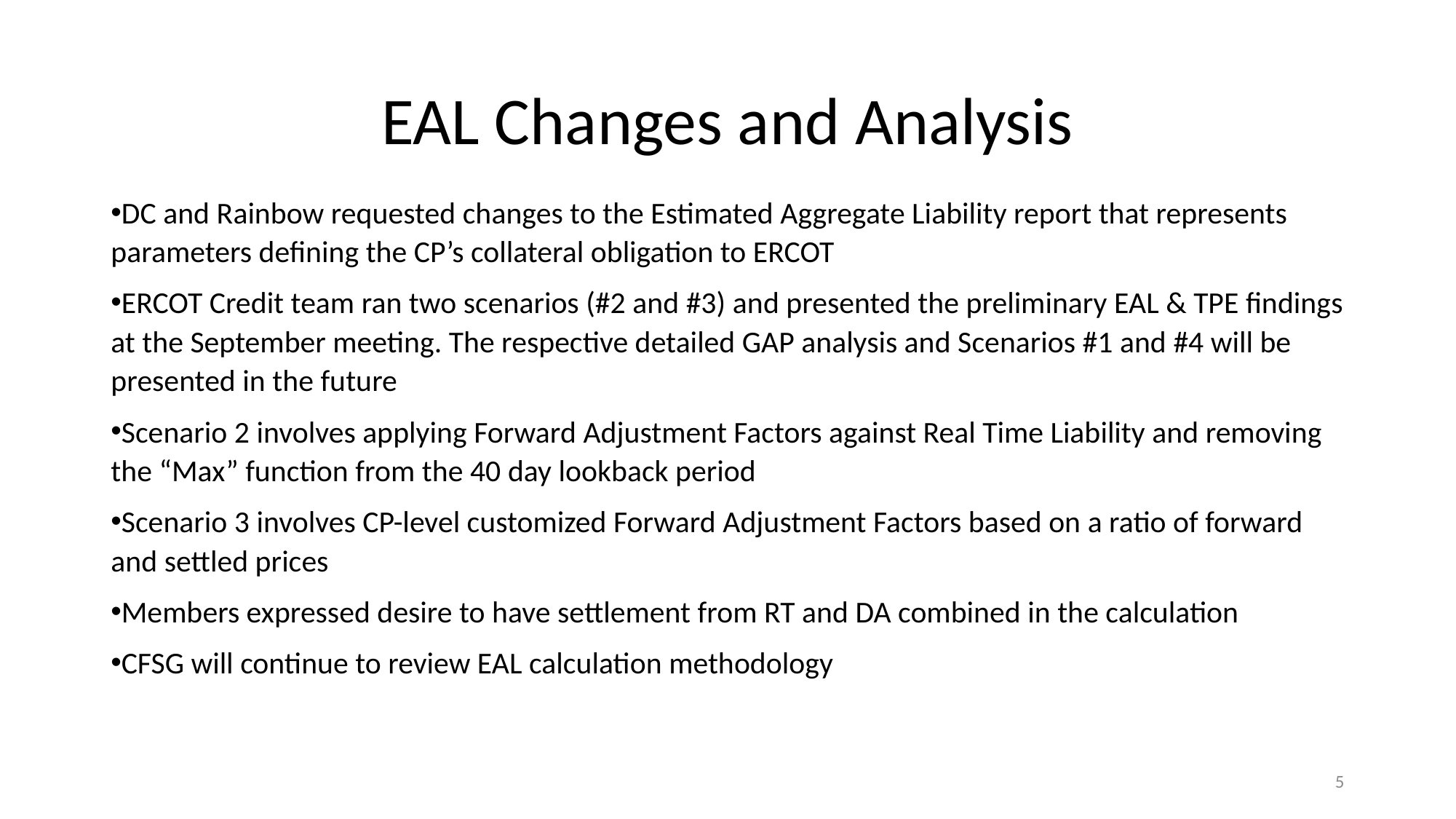

# EAL Changes and Analysis
DC and Rainbow requested changes to the Estimated Aggregate Liability report that represents parameters defining the CP’s collateral obligation to ERCOT
ERCOT Credit team ran two scenarios (#2 and #3) and presented the preliminary EAL & TPE findings at the September meeting. The respective detailed GAP analysis and Scenarios #1 and #4 will be presented in the future
Scenario 2 involves applying Forward Adjustment Factors against Real Time Liability and removing the “Max” function from the 40 day lookback period
Scenario 3 involves CP-level customized Forward Adjustment Factors based on a ratio of forward and settled prices
Members expressed desire to have settlement from RT and DA combined in the calculation
CFSG will continue to review EAL calculation methodology
5